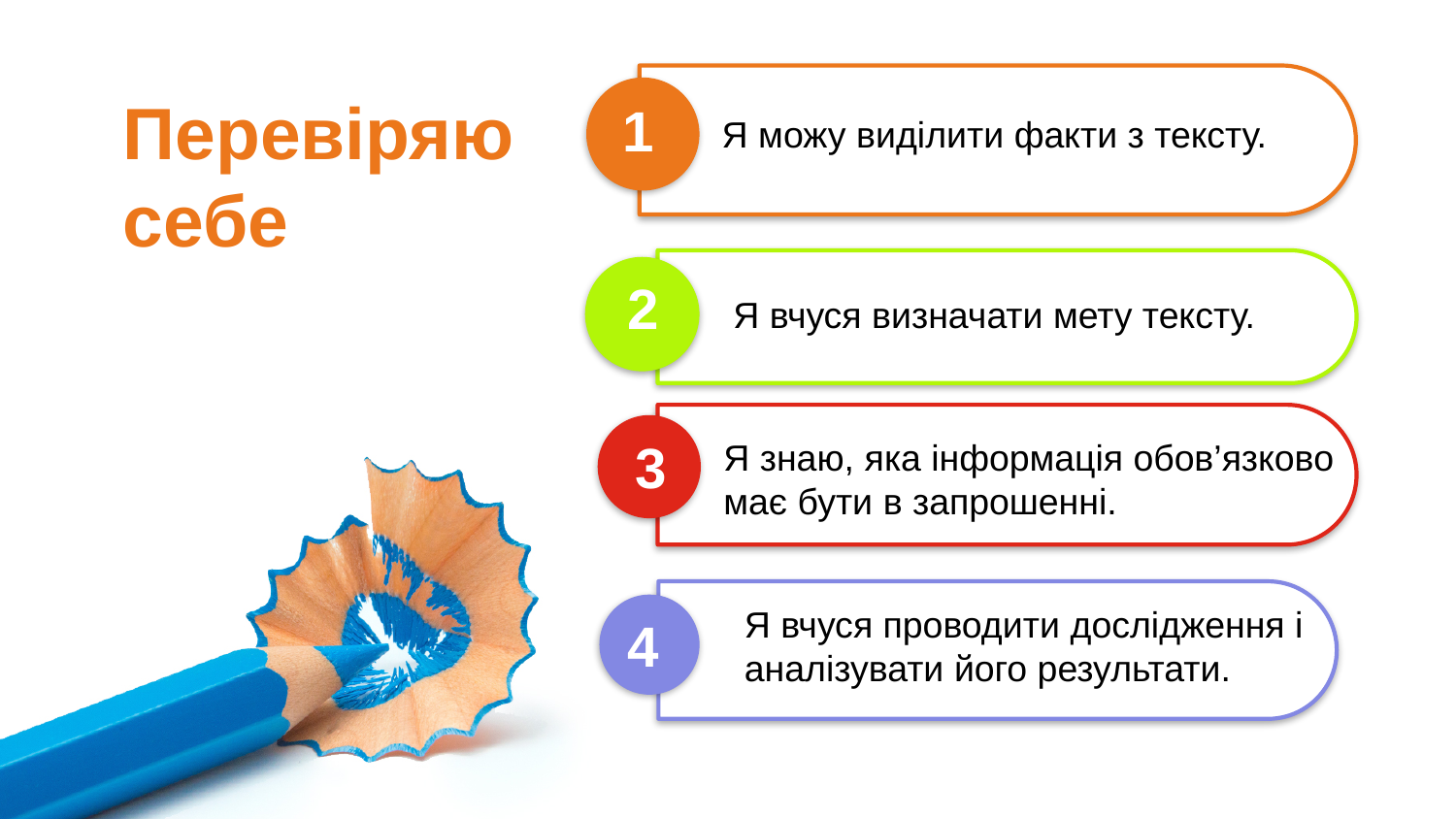

Перевіряю себе

1
Я можу виділити факти з тексту.

2
Я вчуся визначати мету тексту.

3
Я знаю, яка інформація обов’язково має бути в запрошенні.

Я вчуся проводити дослідження і аналізувати його результати.
4